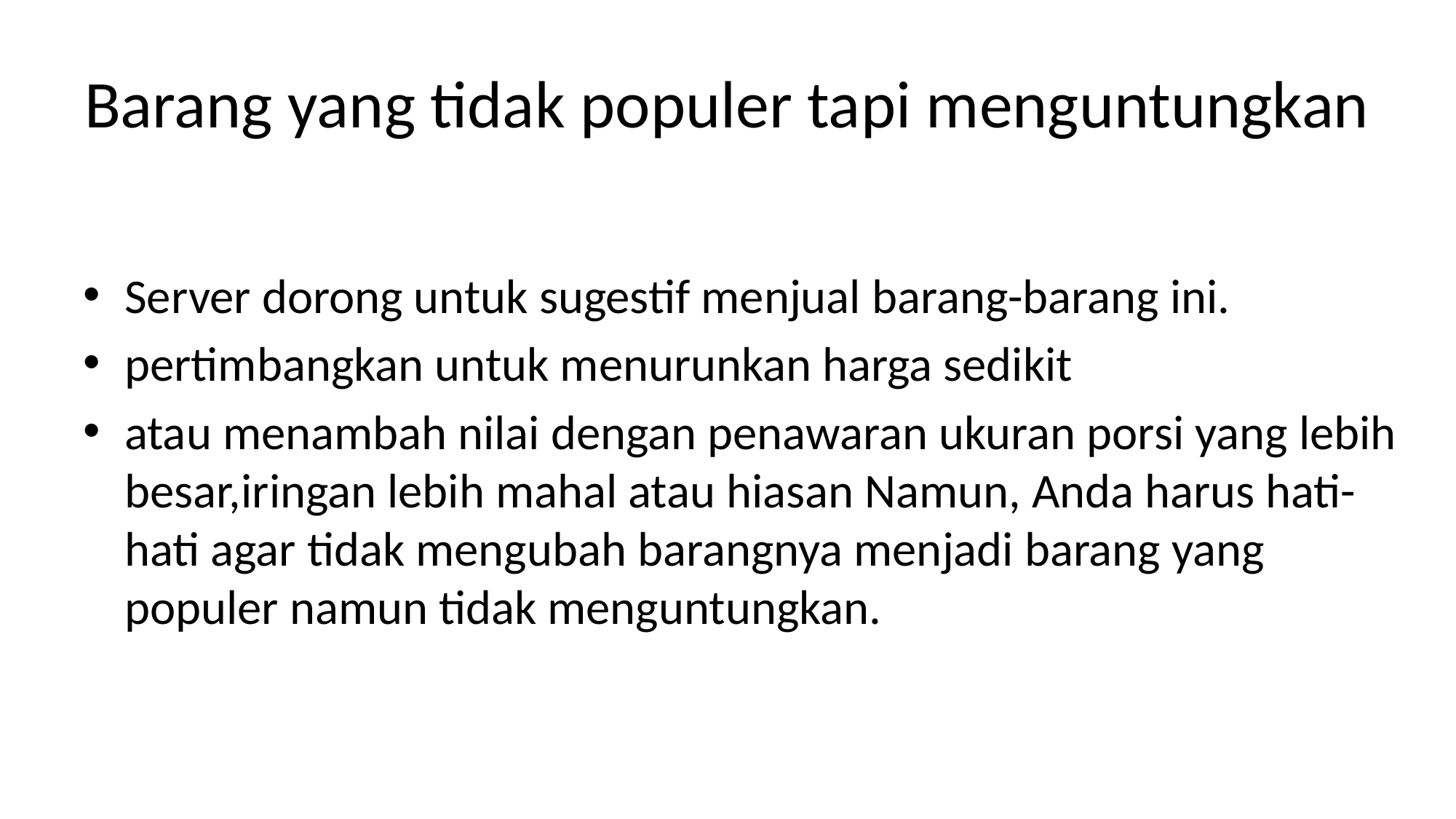

# Barang yang tidak populer tapi menguntungkan

Server dorong untuk sugestif menjual barang-barang ini.
pertimbangkan untuk menurunkan harga sedikit
atau menambah nilai dengan penawaran ukuran porsi yang lebih besar,iringan lebih mahal atau hiasan Namun, Anda harus hati-hati agar tidak mengubah barangnya menjadi barang yang populer namun tidak menguntungkan.